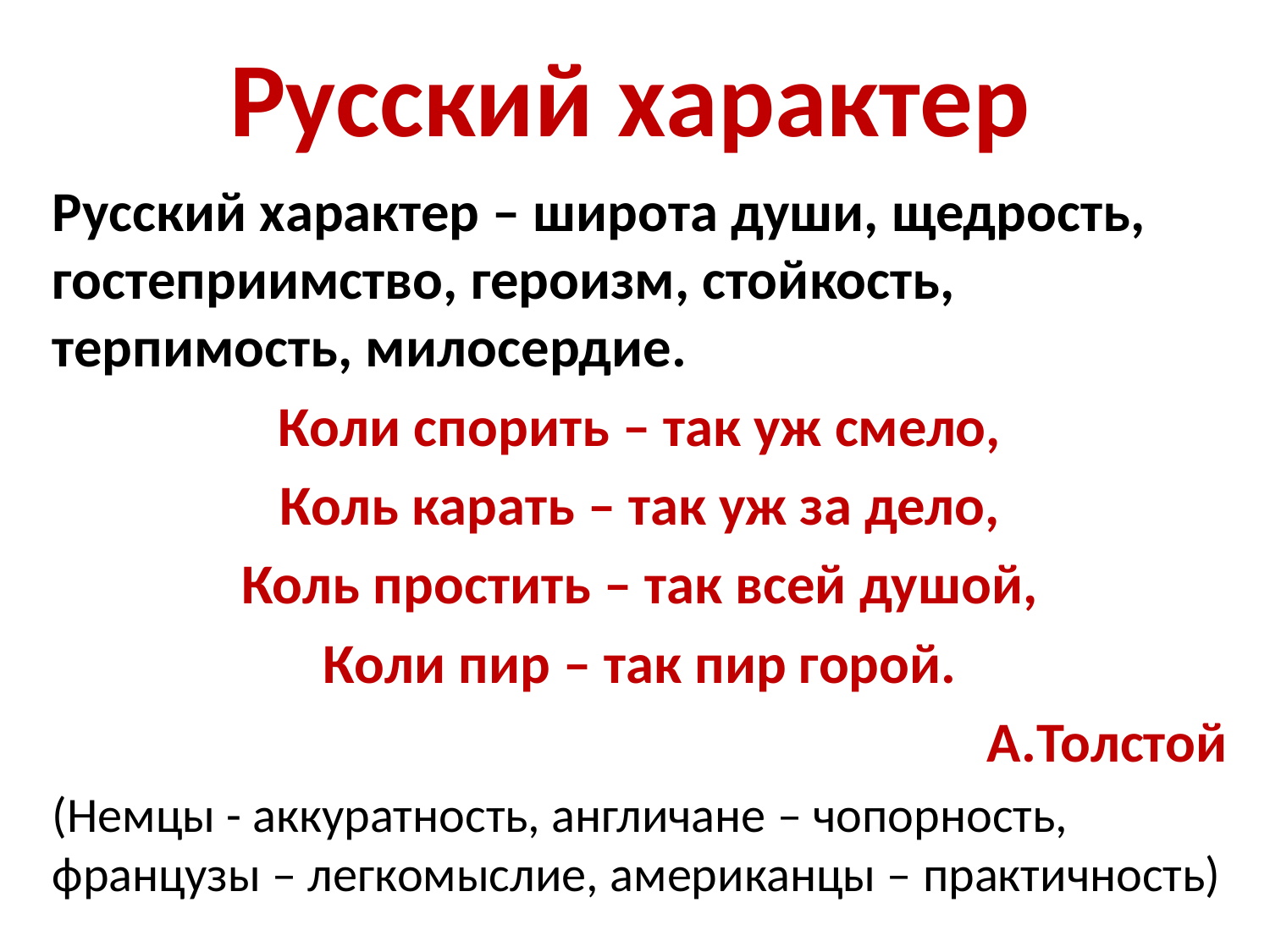

# Русский характер
Русский характер – широта души, щедрость, гостеприимство, героизм, стойкость, терпимость, милосердие.
Коли спорить – так уж смело,
Коль карать – так уж за дело,
Коль простить – так всей душой,
Коли пир – так пир горой.
А.Толстой
(Немцы - аккуратность, англичане – чопорность, французы – легкомыслие, американцы – практичность)